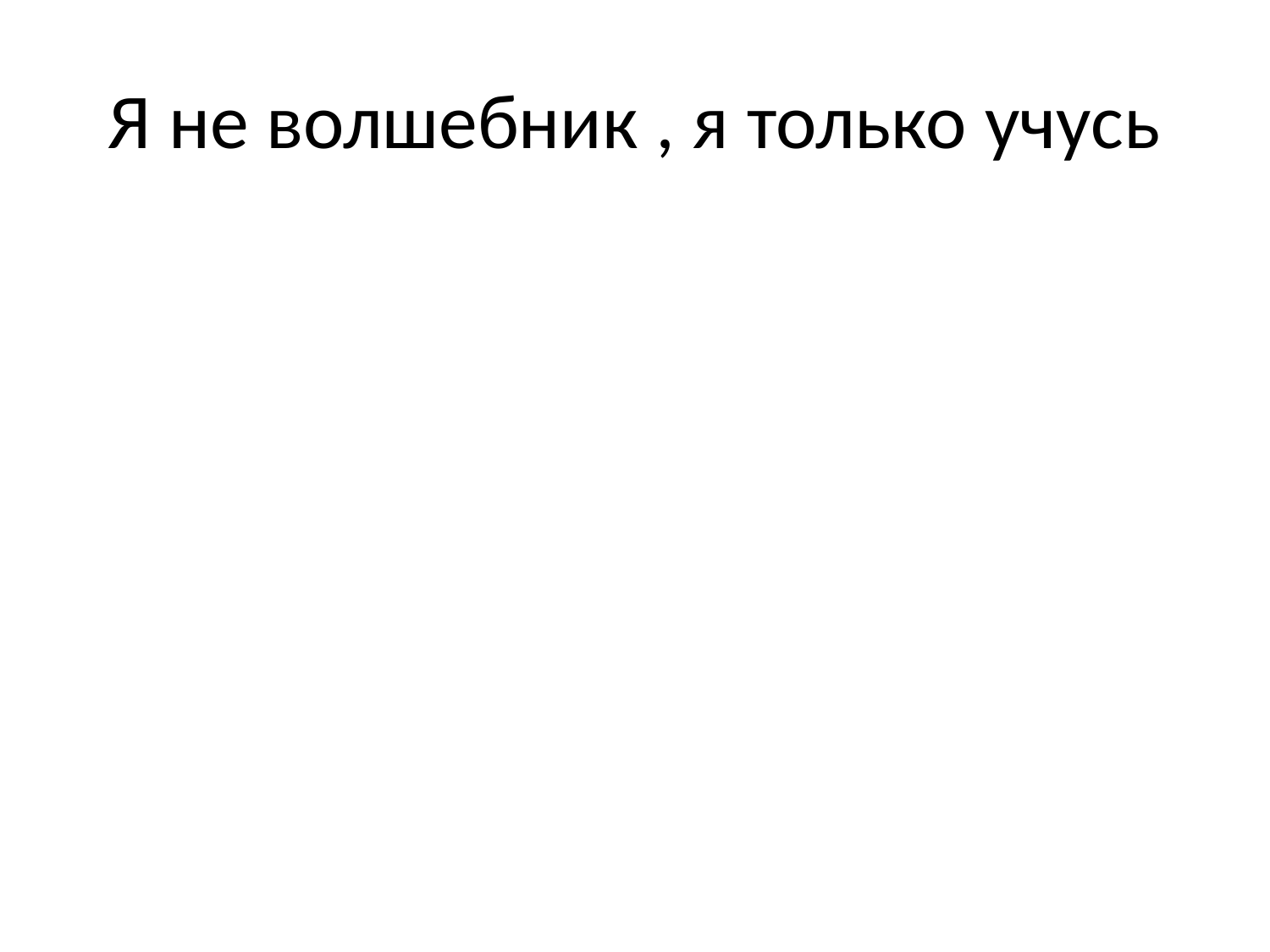

# Я не волшебник , я только учусь